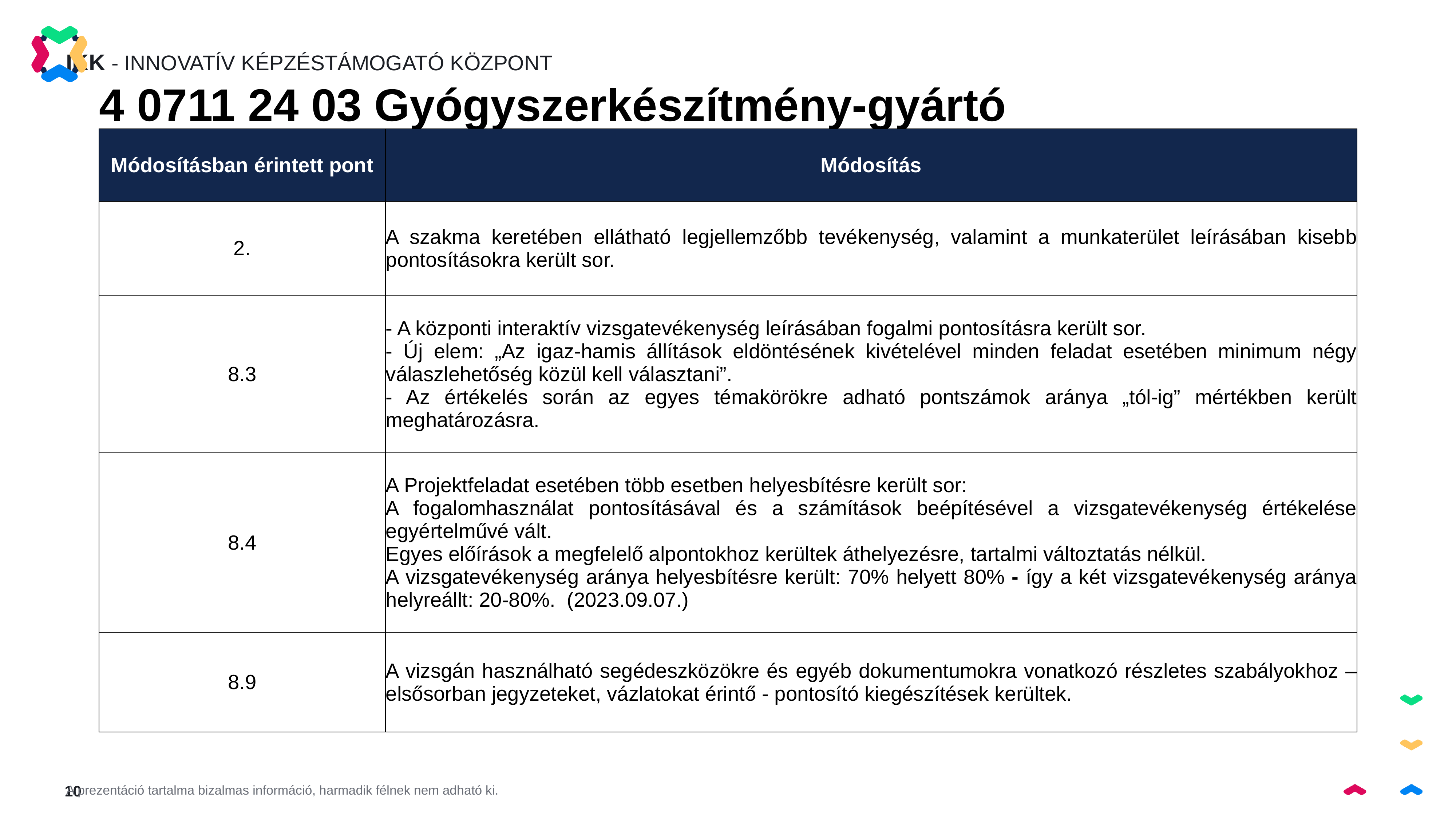

4 0711 24 03 Gyógyszerkészítmény-gyártó
| Módosításban érintett pont | Módosítás |
| --- | --- |
| 2. | A szakma keretében ellátható legjellemzőbb tevékenység, valamint a munkaterület leírásában kisebb pontosításokra került sor. |
| 8.3 | - A központi interaktív vizsgatevékenység leírásában fogalmi pontosításra került sor. - Új elem: „Az igaz-hamis állítások eldöntésének kivételével minden feladat esetében minimum négy válaszlehetőség közül kell választani”. - Az értékelés során az egyes témakörökre adható pontszámok aránya „tól-ig” mértékben került meghatározásra. |
| 8.4 | A Projektfeladat esetében több esetben helyesbítésre került sor: A fogalomhasználat pontosításával és a számítások beépítésével a vizsgatevékenység értékelése egyértelművé vált. Egyes előírások a megfelelő alpontokhoz kerültek áthelyezésre, tartalmi változtatás nélkül. A vizsgatevékenység aránya helyesbítésre került: 70% helyett 80% - így a két vizsgatevékenység aránya helyreállt: 20-80%. (2023.09.07.) |
| 8.9 | A vizsgán használható segédeszközökre és egyéb dokumentumokra vonatkozó részletes szabályokhoz – elsősorban jegyzeteket, vázlatokat érintő - pontosító kiegészítések kerültek. |